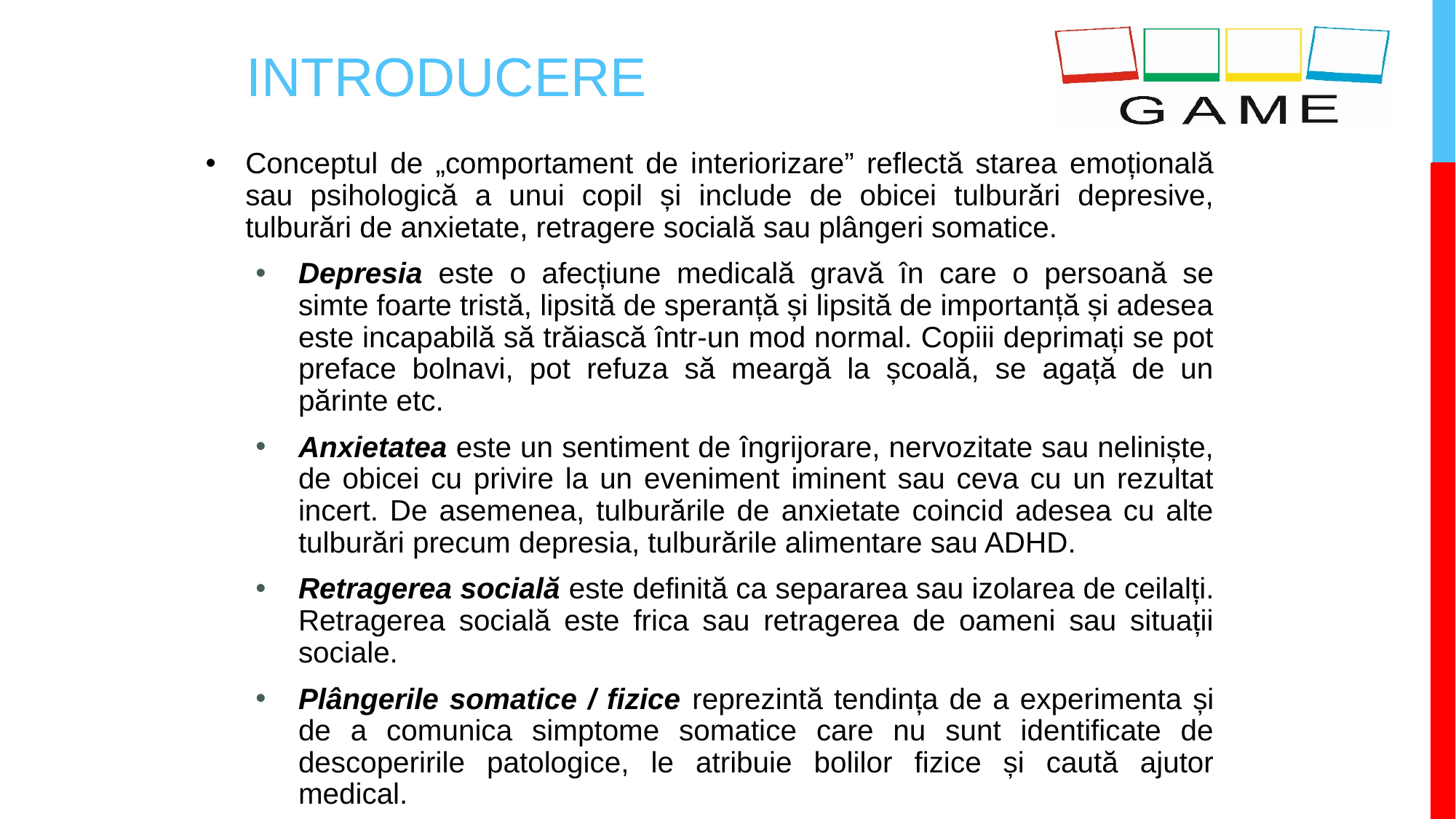

# INTRODUCERE
Conceptul de „comportament de interiorizare” reflectă starea emoțională sau psihologică a unui copil și include de obicei tulburări depresive, tulburări de anxietate, retragere socială sau plângeri somatice.
Depresia este o afecțiune medicală gravă în care o persoană se simte foarte tristă, lipsită de speranță și lipsită de importanță și adesea este incapabilă să trăiască într-un mod normal. Copiii deprimați se pot preface bolnavi, pot refuza să meargă la școală, se agață de un părinte etc.
Anxietatea este un sentiment de îngrijorare, nervozitate sau neliniște, de obicei cu privire la un eveniment iminent sau ceva cu un rezultat incert. De asemenea, tulburările de anxietate coincid adesea cu alte tulburări precum depresia, tulburările alimentare sau ADHD.
Retragerea socială este definită ca separarea sau izolarea de ceilalți. Retragerea socială este frica sau retragerea de oameni sau situații sociale.
Plângerile somatice / fizice reprezintă tendința de a experimenta și de a comunica simptome somatice care nu sunt identificate de descoperirile patologice, le atribuie bolilor fizice și caută ajutor medical.